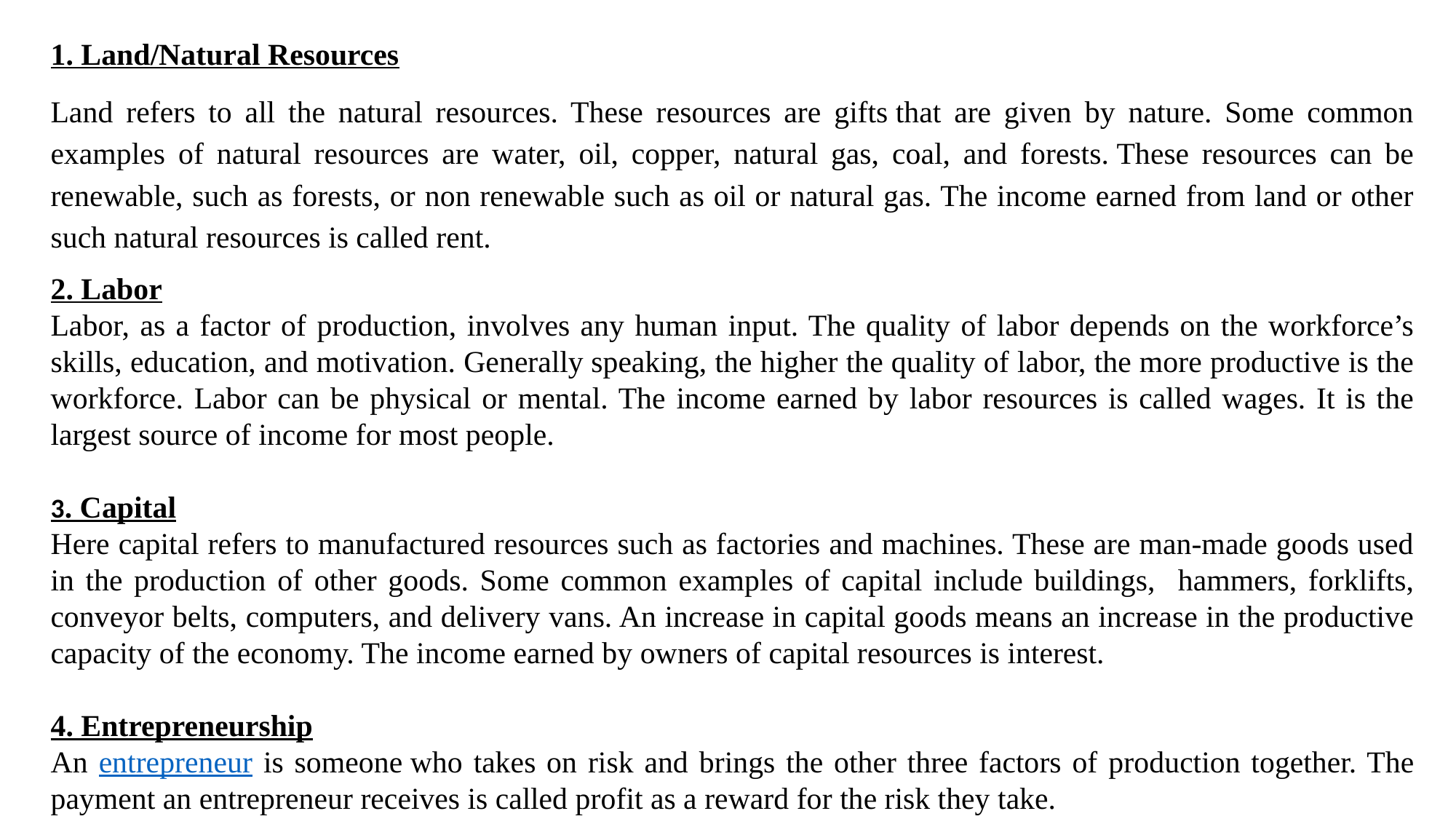

1. Land/Natural Resources
Land refers to all the natural resources. These resources are gifts that are given by nature. Some common examples of natural resources are water, oil, copper, natural gas, coal, and forests. These resources can be renewable, such as forests, or non renewable such as oil or natural gas. The income earned from land or other such natural resources is called rent.
2. Labor
Labor, as a factor of production, involves any human input. The quality of labor depends on the workforce’s skills, education, and motivation. Generally speaking, the higher the quality of labor, the more productive is the workforce. Labor can be physical or mental. The income earned by labor resources is called wages. It is the largest source of income for most people.

3. Capital
Here capital refers to manufactured resources such as factories and machines. These are man-made goods used in the production of other goods. Some common examples of capital include buildings,  hammers, forklifts, conveyor belts, computers, and delivery vans. An increase in capital goods means an increase in the productive capacity of the economy. The income earned by owners of capital resources is interest.

4. Entrepreneurship
An entrepreneur is someone who takes on risk and brings the other three factors of production together. The payment an entrepreneur receives is called profit as a reward for the risk they take.